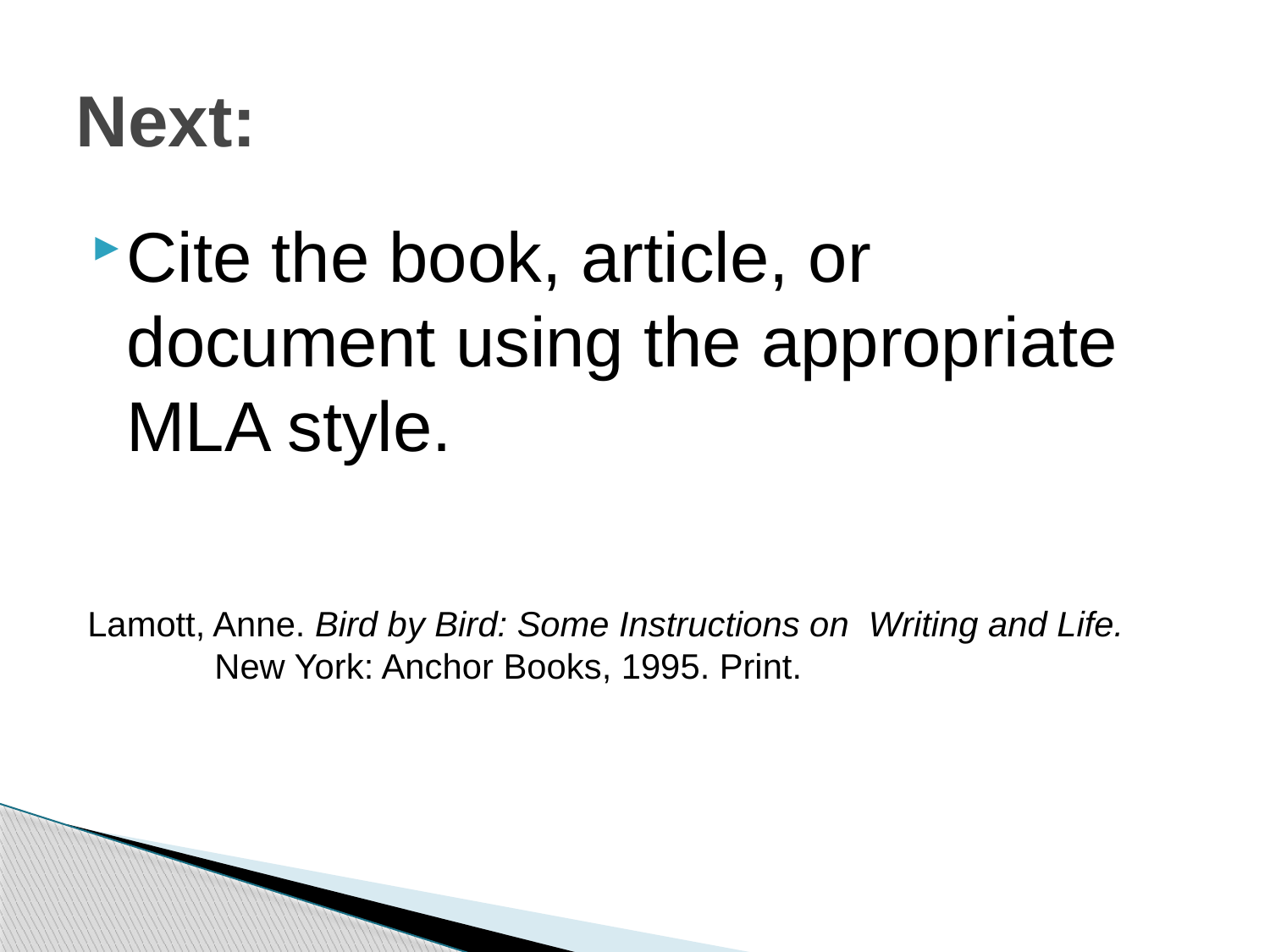

# Next:
Cite the book, article, or document using the appropriate MLA style.

Lamott, Anne. Bird by Bird: Some Instructions on  Writing and Life. 	New York: Anchor Books, 1995. Print.